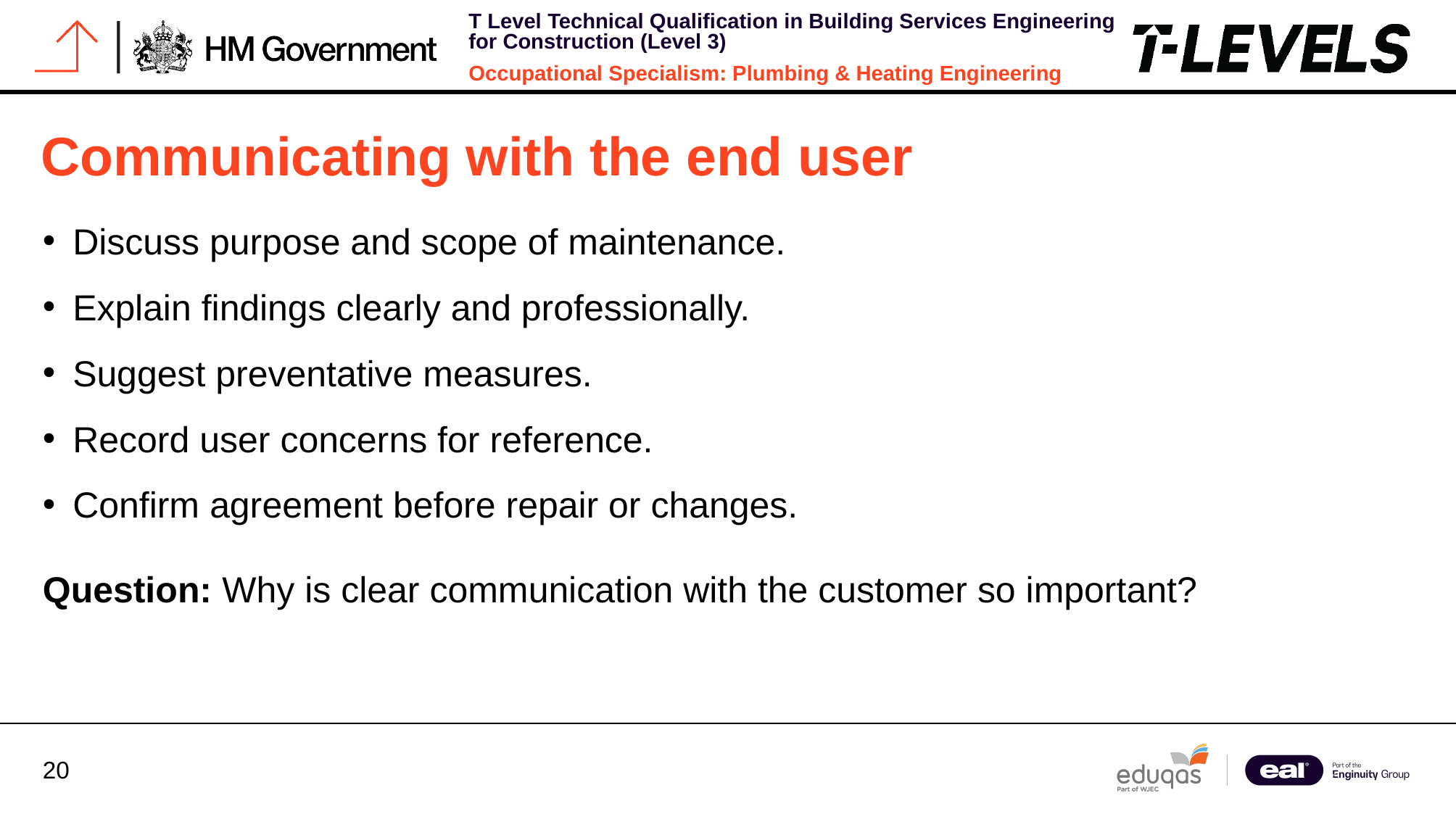

# Communicating with the end user
Discuss purpose and scope of maintenance.
Explain findings clearly and professionally.
Suggest preventative measures.
Record user concerns for reference.
Confirm agreement before repair or changes.
Question: Why is clear communication with the customer so important?